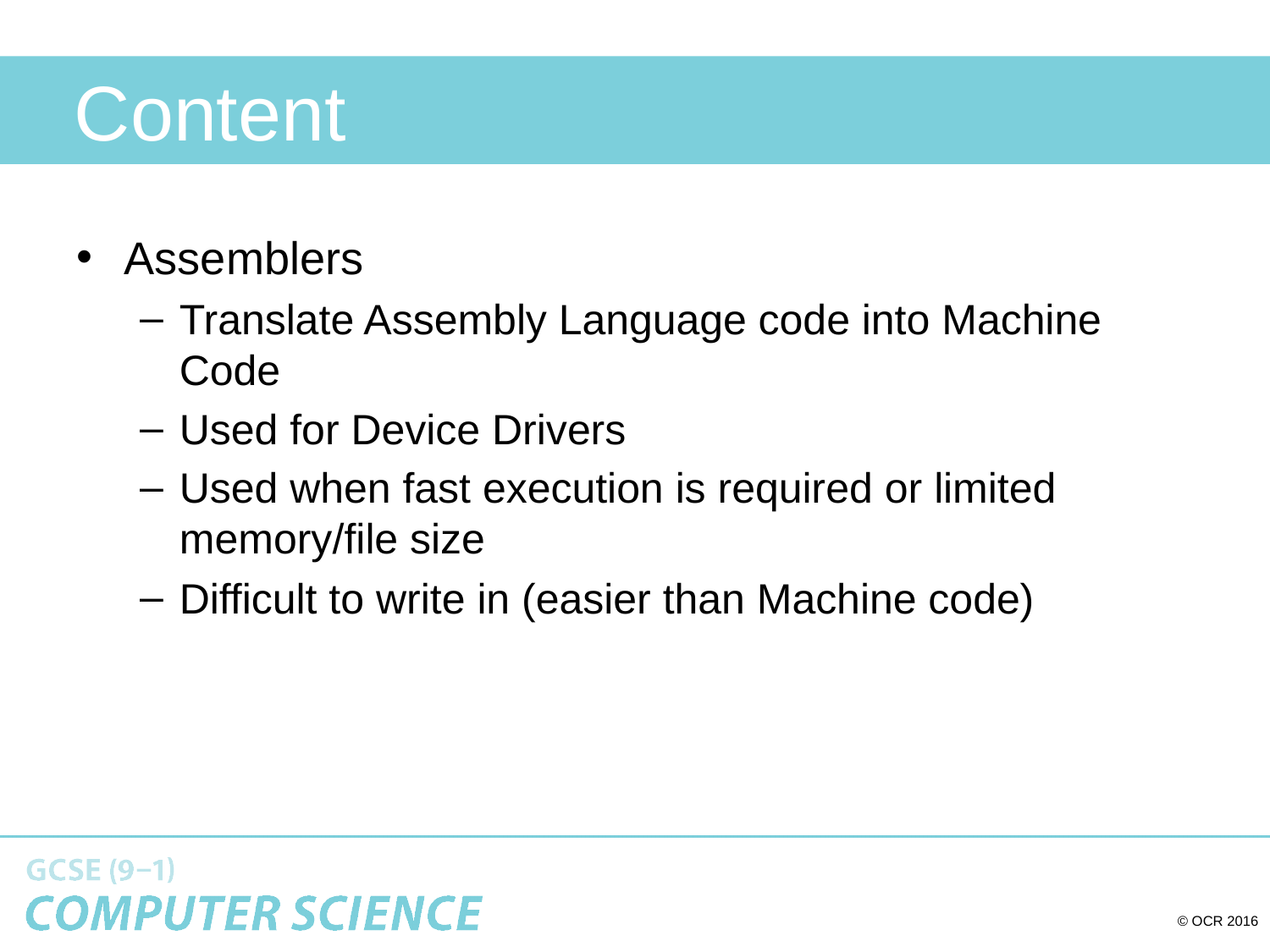

# Content
Assemblers
Translate Assembly Language code into Machine Code
Used for Device Drivers
Used when fast execution is required or limited memory/file size
Difficult to write in (easier than Machine code)